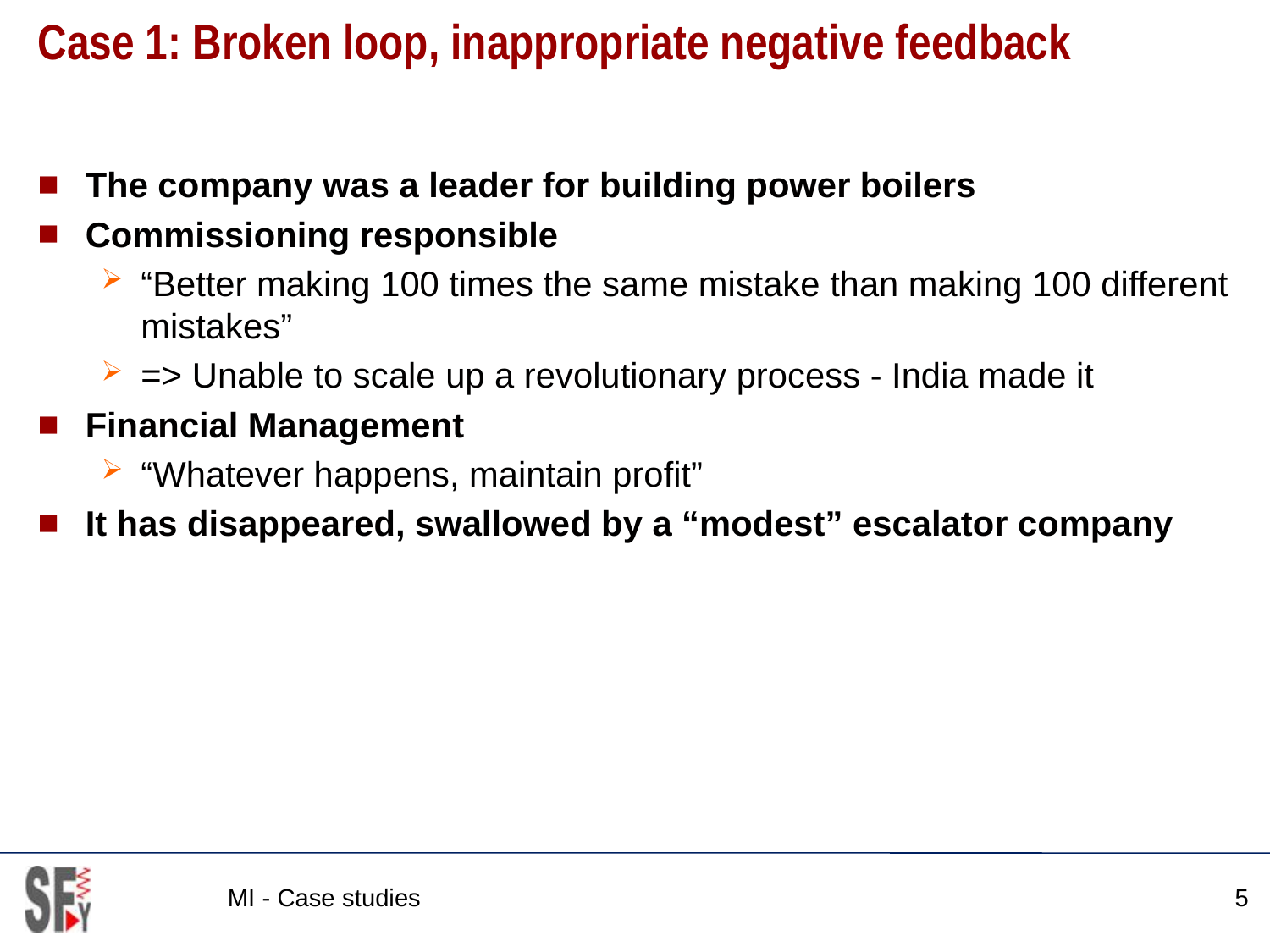

# Case 1: Broken loop, inappropriate negative feedback
The company was a leader for building power boilers
Commissioning responsible
“Better making 100 times the same mistake than making 100 different mistakes”
=> Unable to scale up a revolutionary process - India made it
Financial Management
“Whatever happens, maintain profit”
It has disappeared, swallowed by a “modest” escalator company
MI - Case studies
5